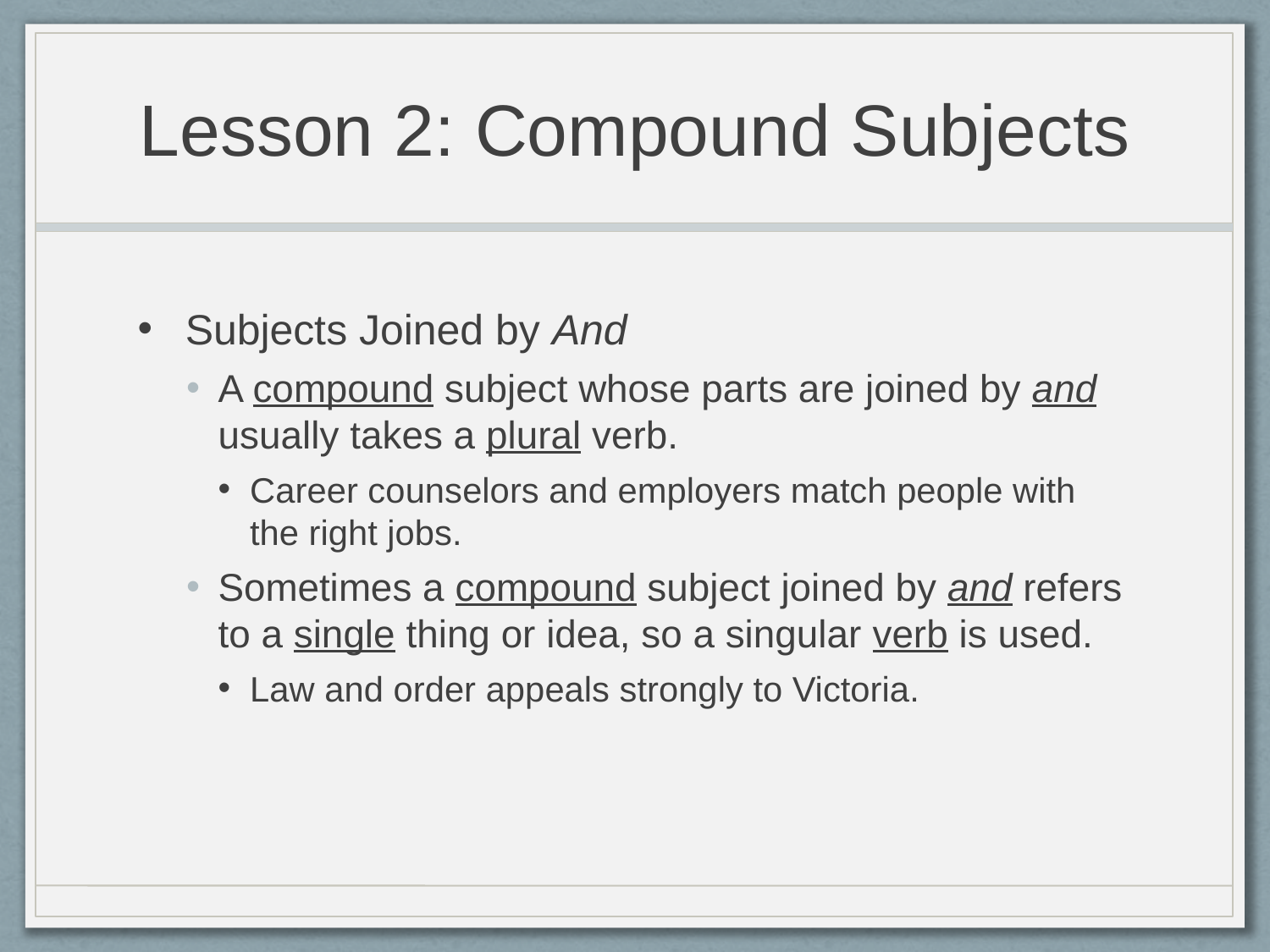

# Lesson 2: Compound Subjects
Subjects Joined by And
A compound subject whose parts are joined by and usually takes a plural verb.
Career counselors and employers match people with the right jobs.
Sometimes a compound subject joined by and refers to a single thing or idea, so a singular verb is used.
Law and order appeals strongly to Victoria.